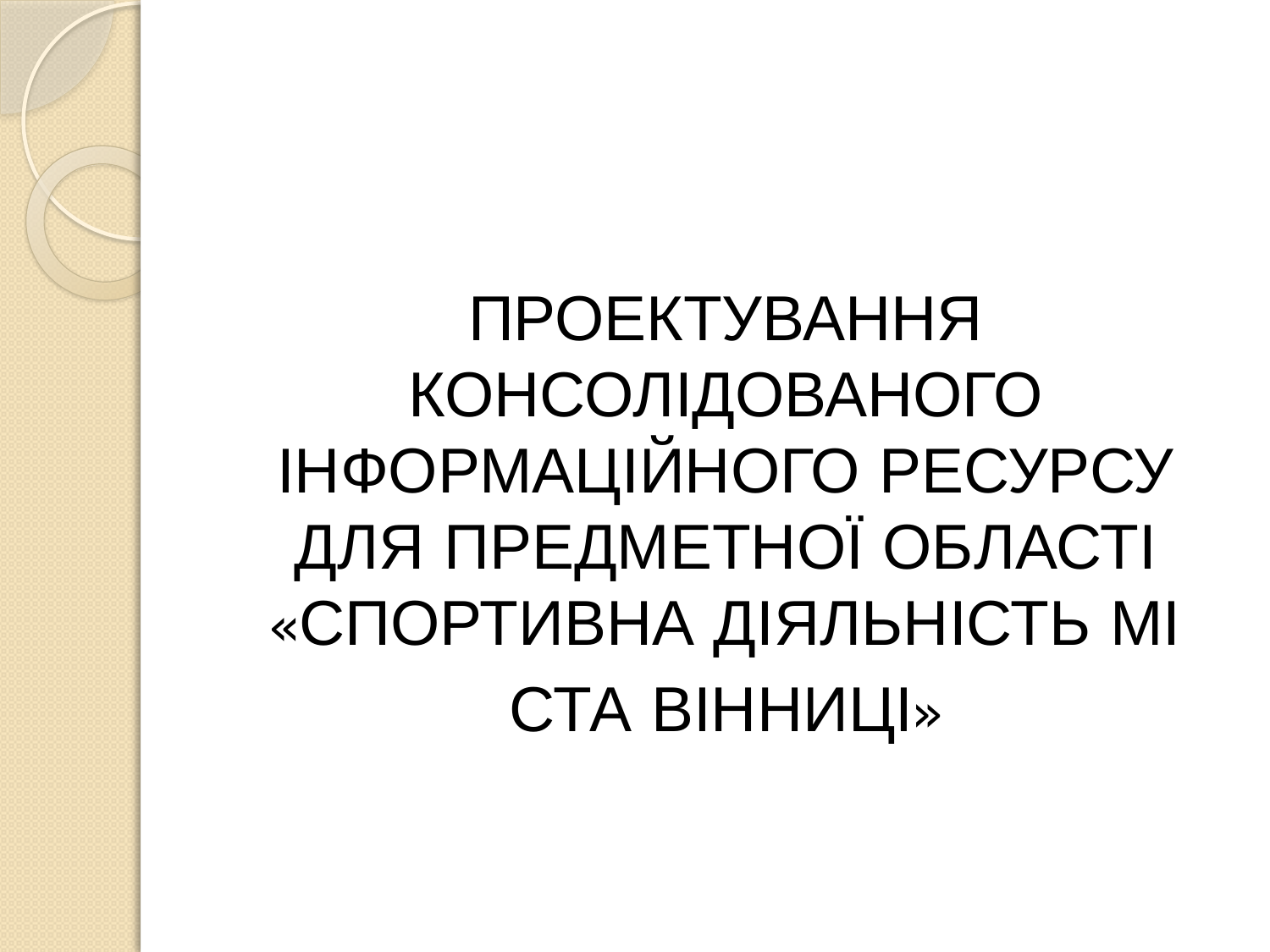

#

ПРОЕКТУВАННЯ КОНСОЛІДОВАНОГО ІНФОРМАЦІЙНОГО РЕСУРСУ ДЛЯ ПРЕДМЕТНОЇ ОБЛАСТІ «СПОРТИВНА ДІЯЛЬНІСТЬ МІ
СТА ВІННИЦІ»